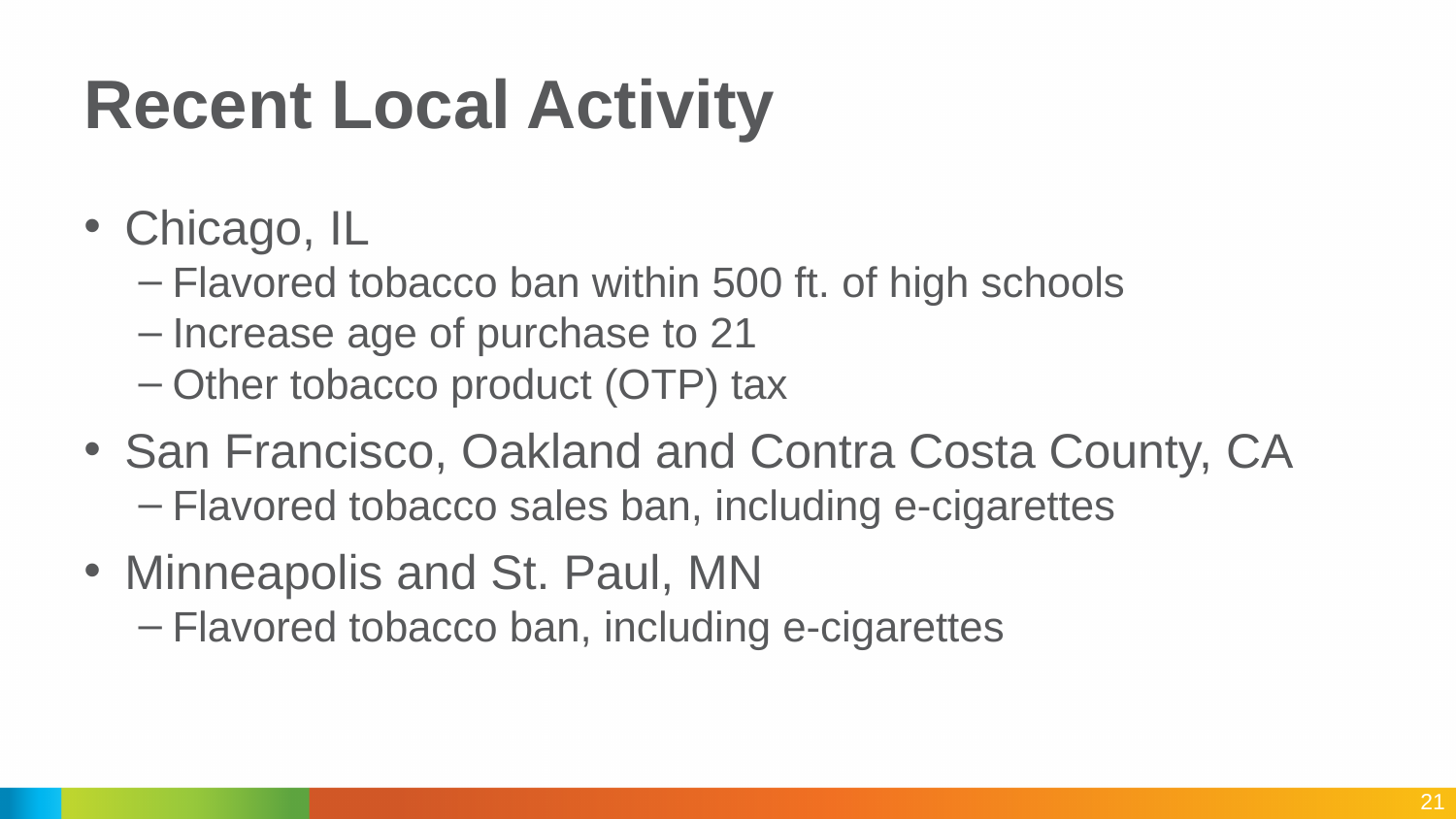

# Recent Local Activity
Chicago, IL
Flavored tobacco ban within 500 ft. of high schools
Increase age of purchase to 21
Other tobacco product (OTP) tax
San Francisco, Oakland and Contra Costa County, CA
Flavored tobacco sales ban, including e-cigarettes
Minneapolis and St. Paul, MN
Flavored tobacco ban, including e-cigarettes

21